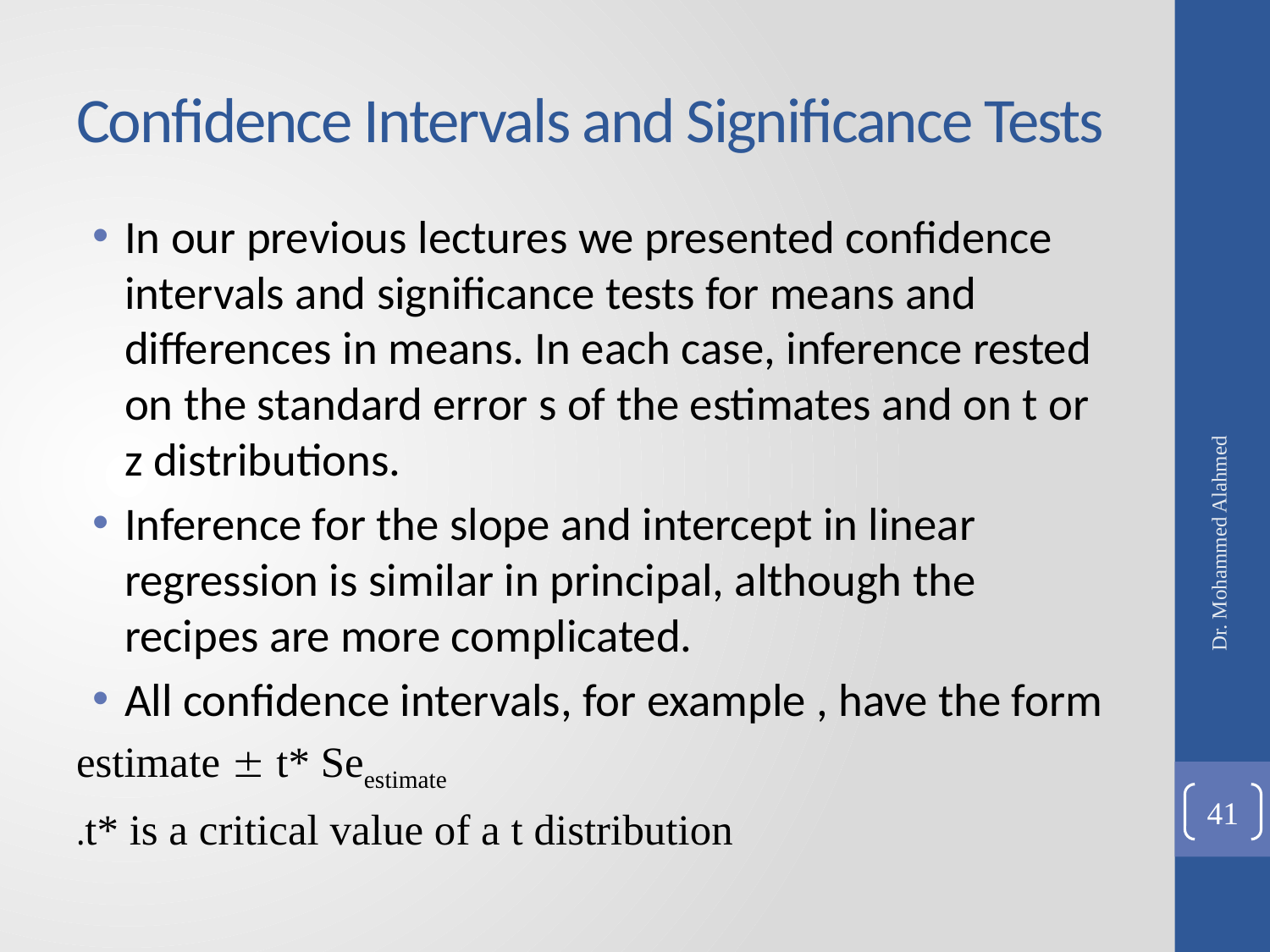

# Confidence Intervals and Significance Tests
In our previous lectures we presented confidence intervals and significance tests for means and differences in means. In each case, inference rested on the standard error s of the estimates and on t or z distributions.
Inference for the slope and intercept in linear regression is similar in principal, although the recipes are more complicated.
All confidence intervals, for example , have the form
          	  estimate ± t* Seestimate
	t* is a critical value of a t distribution.
Dr. Mohammed Alahmed
41